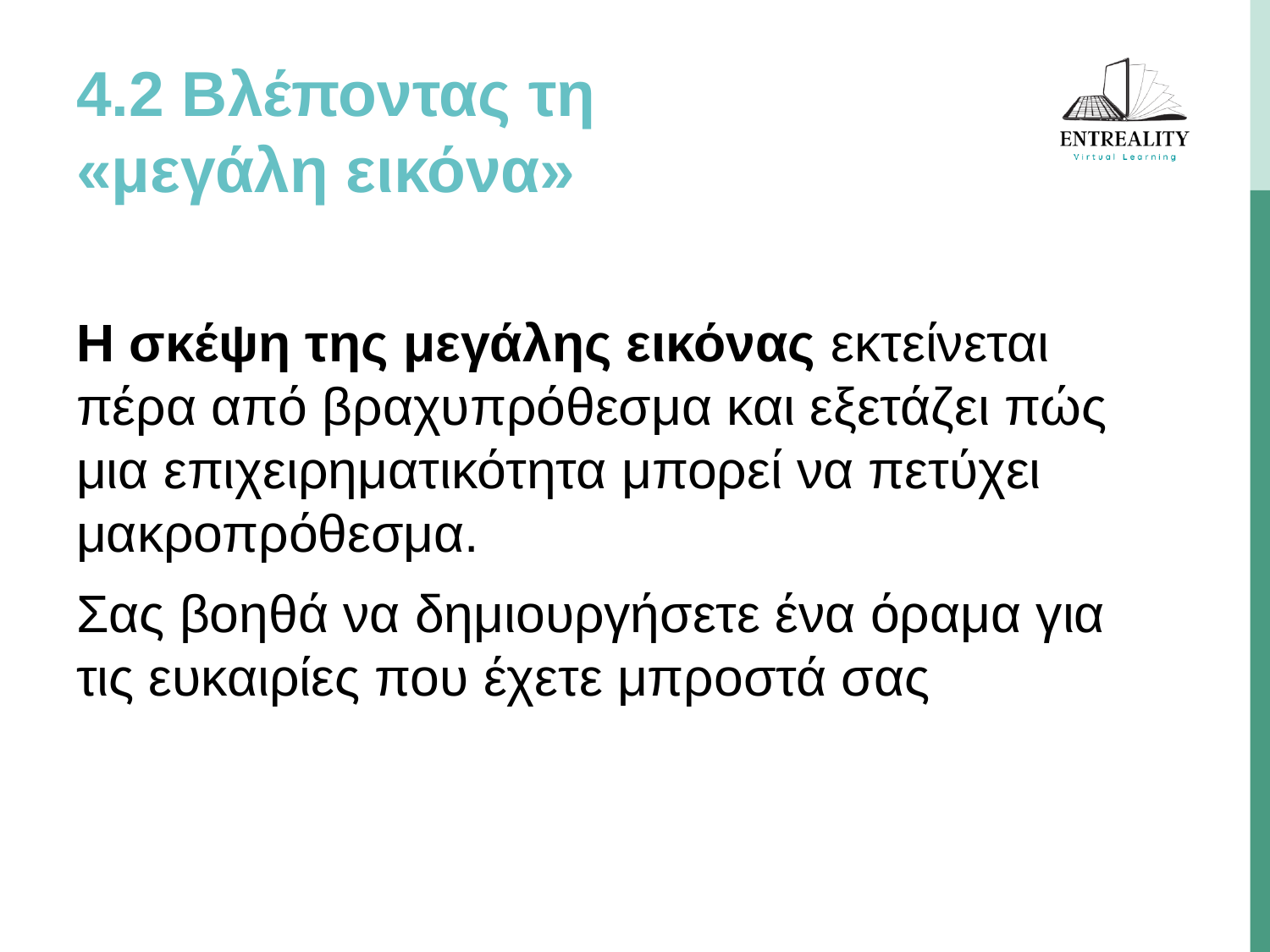

# 4.2 Βλέποντας τη «μεγάλη εικόνα»

Η σκέψη της μεγάλης εικόνας εκτείνεται πέρα από βραχυπρόθεσμα και εξετάζει πώς μια επιχειρηματικότητα μπορεί να πετύχει μακροπρόθεσμα.
Σας βοηθά να δημιουργήσετε ένα όραμα για τις ευκαιρίες που έχετε μπροστά σας